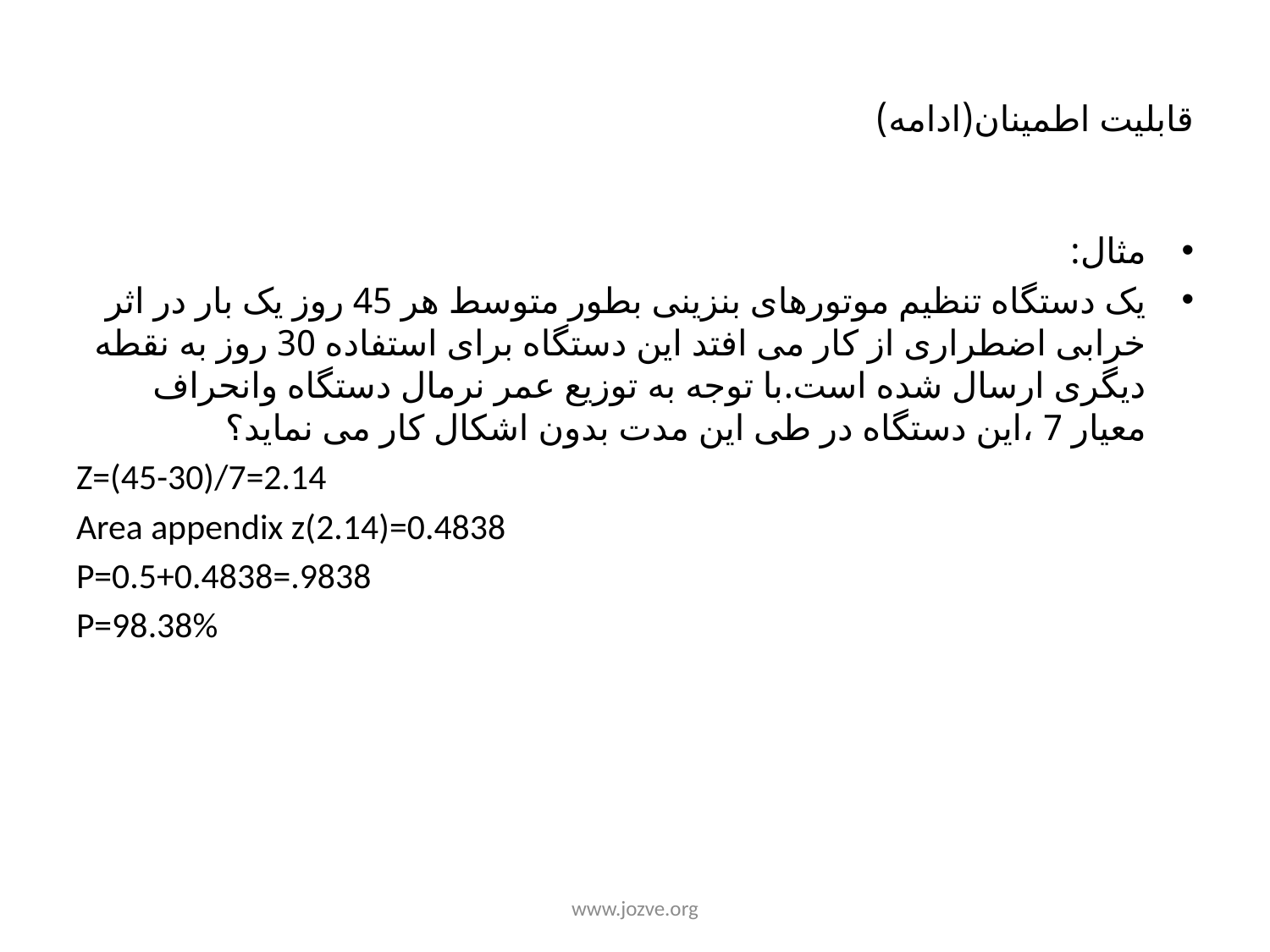

# قابلیت اطمینان(ادامه)
مثال:
یک دستگاه تنظیم موتورهای بنزینی بطور متوسط هر 45 روز یک بار در اثر خرابی اضطراری از کار می افتد این دستگاه برای استفاده 30 روز به نقطه دیگری ارسال شده است.با توجه به توزیع عمر نرمال دستگاه وانحراف معیار 7 ،این دستگاه در طی این مدت بدون اشکال کار می نماید؟
Z=(45-30)/7=2.14
Area appendix z(2.14)=0.4838
P=0.5+0.4838=.9838
P=98.38%
www.jozve.org